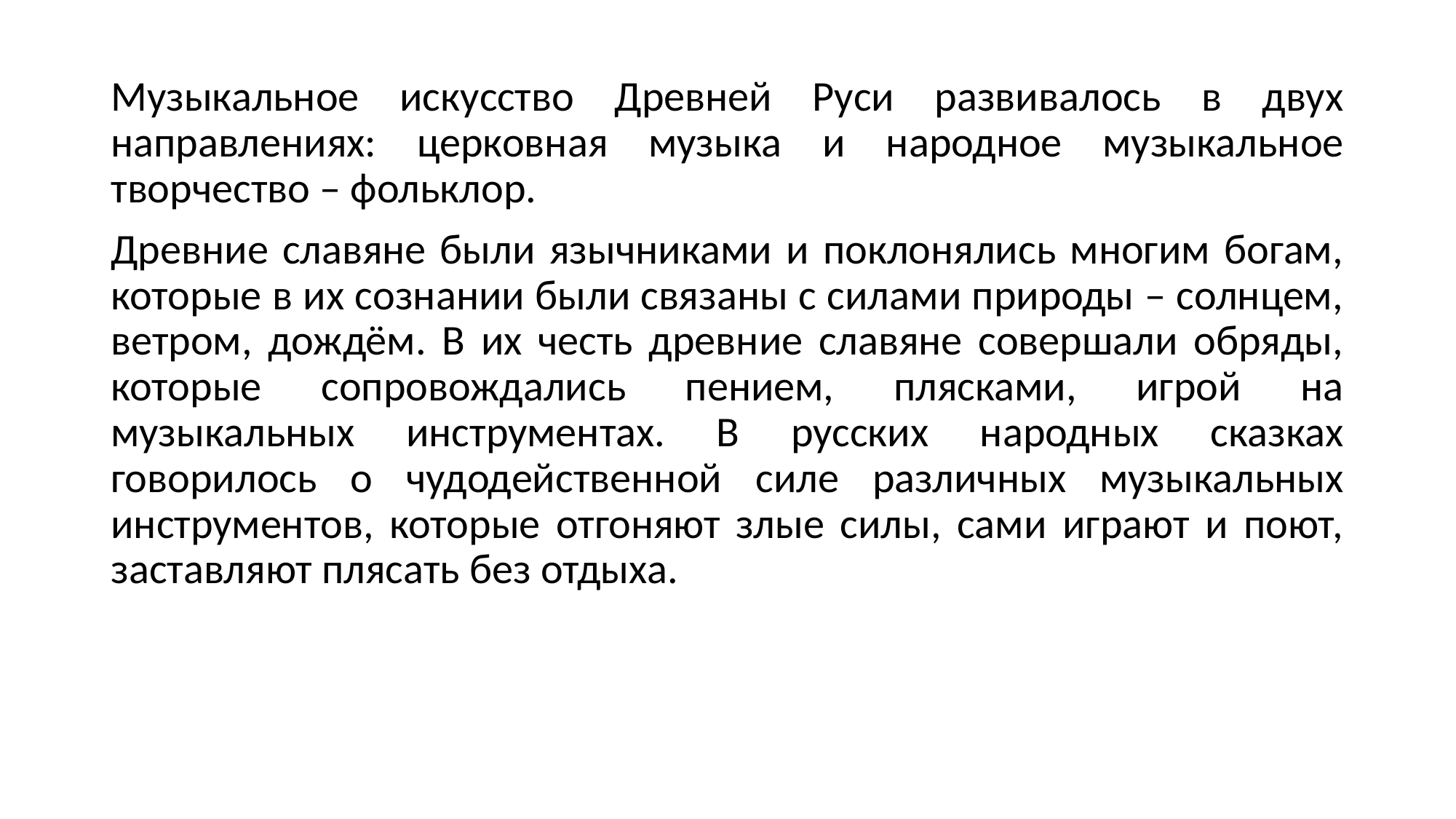

Музыкальное искусство Древней Руси развивалось в двух направлениях: церковная музыка и народное музыкальное творчество – фольклор.
Древние славяне были язычниками и поклонялись многим богам, которые в их сознании были связаны с силами природы – солнцем, ветром, дождём. В их честь древние славяне совершали обряды, которые сопровождались пением, плясками, игрой на музыкальных инструментах. В русских народных сказках говорилось о чудодейственной силе различных музыкальных инструментов, которые отгоняют злые силы, сами играют и поют, заставляют плясать без отдыха.